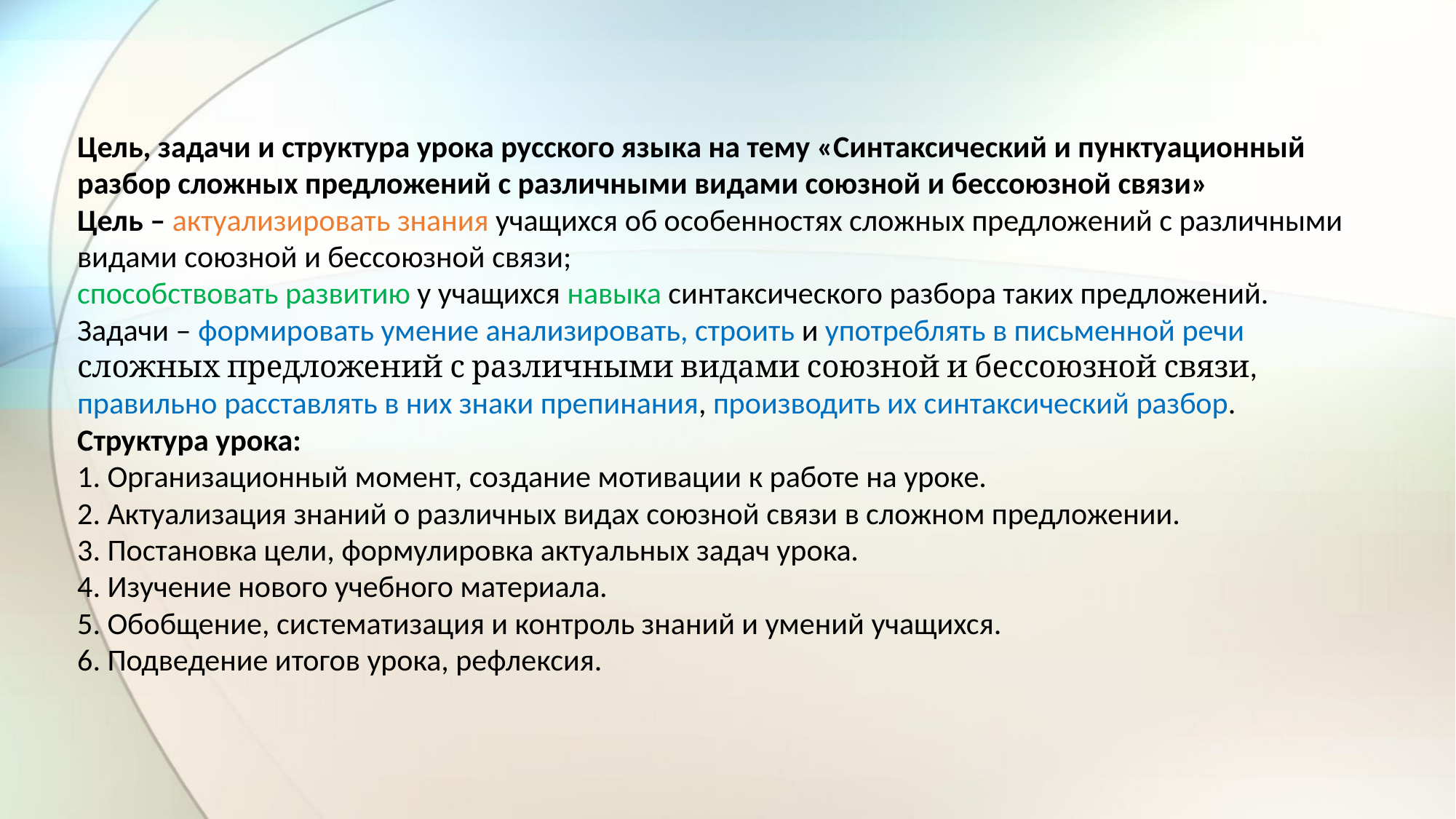

# Цель, задачи и структура урока русского языка на тему «Синтаксический и пунктуационный разбор сложных предложений с различными видами союзной и бессоюзной связи» Цель – актуализировать знания учащихся об особенностях сложных предложений с различными видами союзной и бессоюзной связи; способствовать развитию у учащихся навыка синтаксического разбора таких предложений. Задачи – формировать умение анализировать, строить и употреблять в письменной речи сложных предложений с различными видами союзной и бессоюзной связи, правильно расставлять в них знаки препинания, производить их синтаксический разбор. Структура урока: 1. Организационный момент, создание мотивации к работе на уроке. 2. Актуализация знаний о различных видах союзной связи в сложном предложении. 3. Постановка цели, формулировка актуальных задач урока. 4. Изучение нового учебного материала. 5. Обобщение, систематизация и контроль знаний и умений учащихся. 6. Подведение итогов урока, рефлексия.